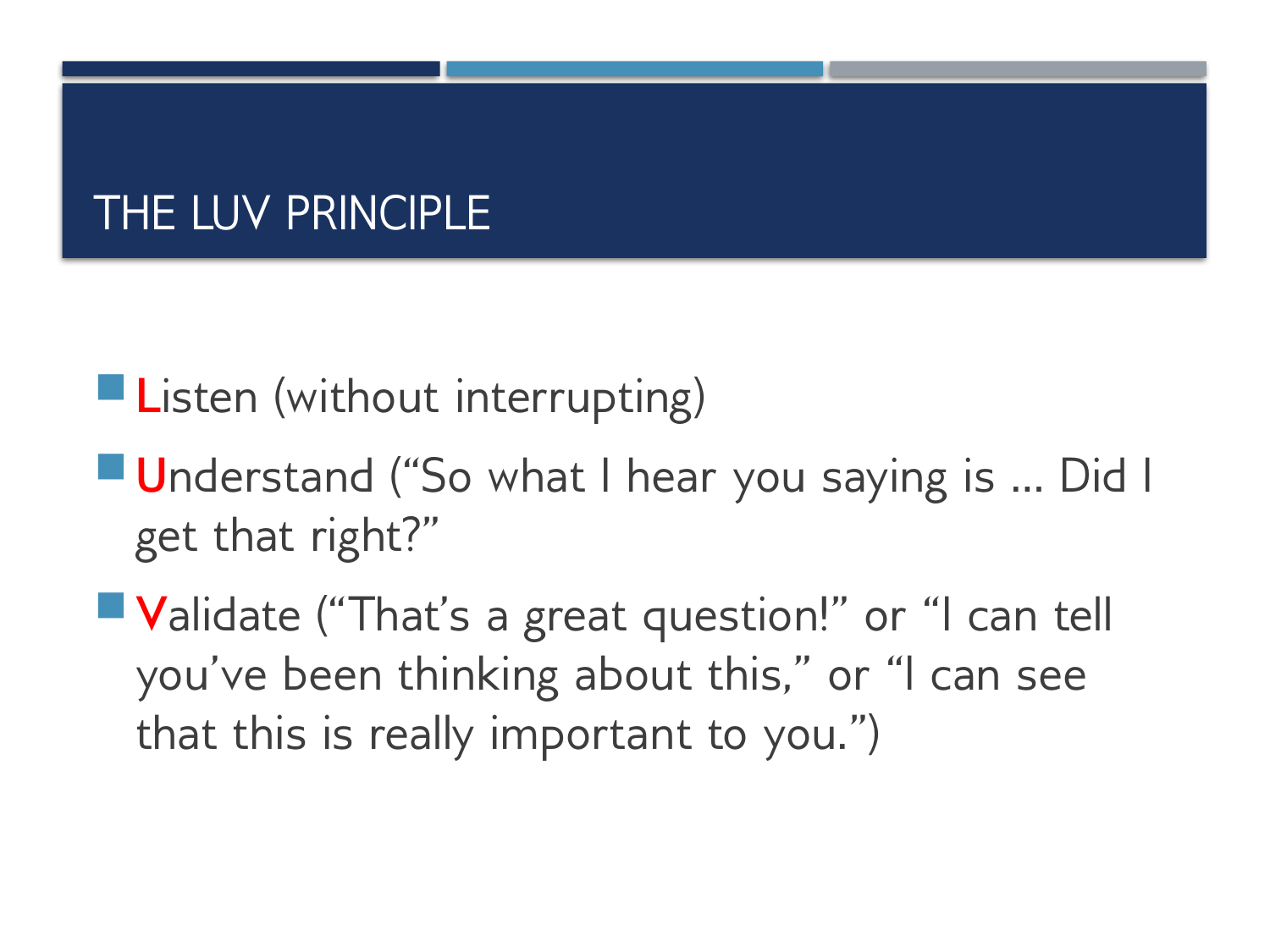

# THE LUV PRINCIPLE
Listen (without interrupting)
Understand (“So what I hear you saying is … Did I get that right?”
Validate (“That’s a great question!” or “I can tell you’ve been thinking about this,” or “I can see that this is really important to you.”)